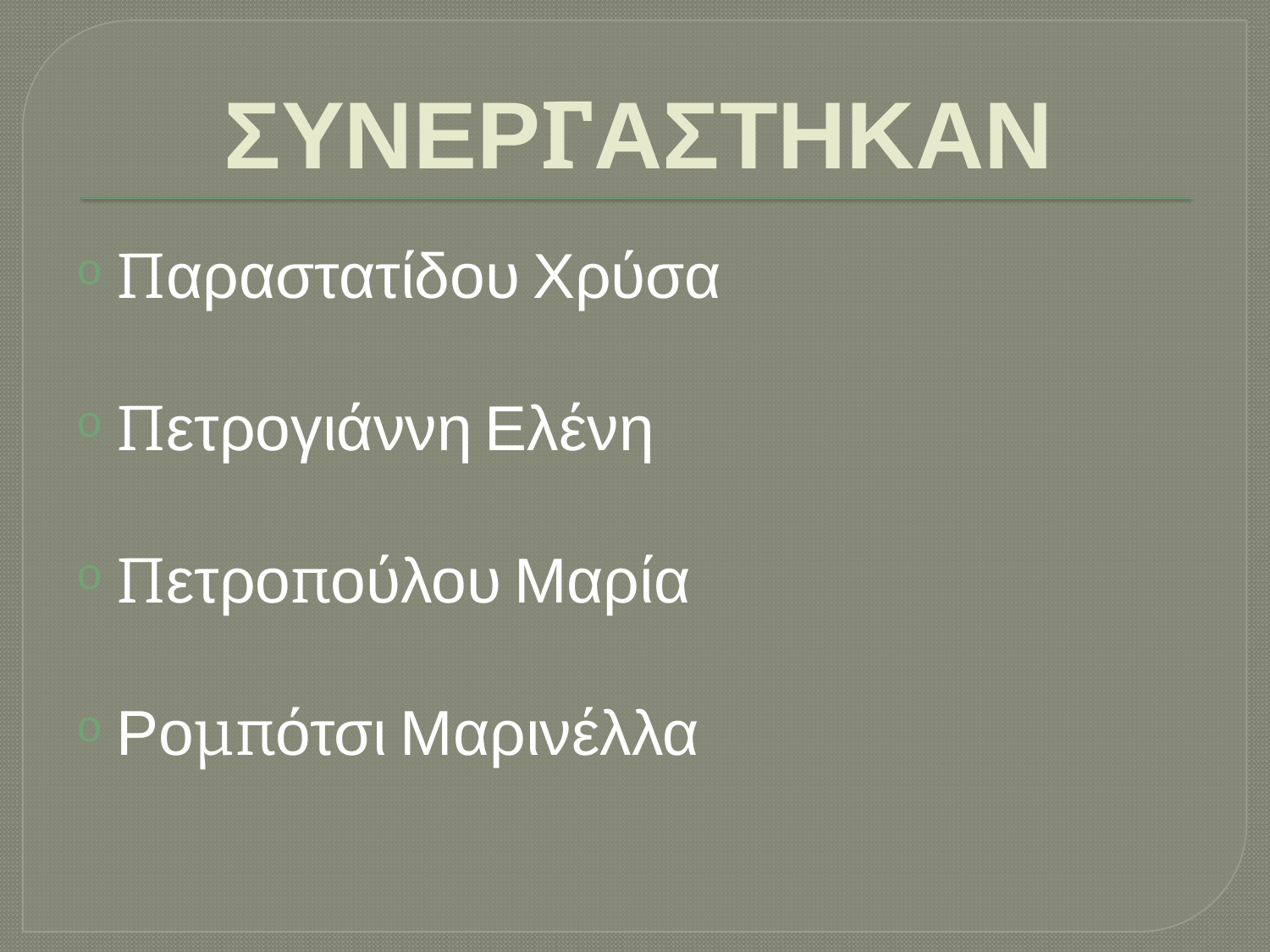

# ΣΥΝΕΡΓΑΣΤΗΚΑΝ
Παραστατίδου Χρύσα

Πετρογιάννη Ελένη

Πετροπούλου Μαρία

Ρομπότσι Μαρινέλλα